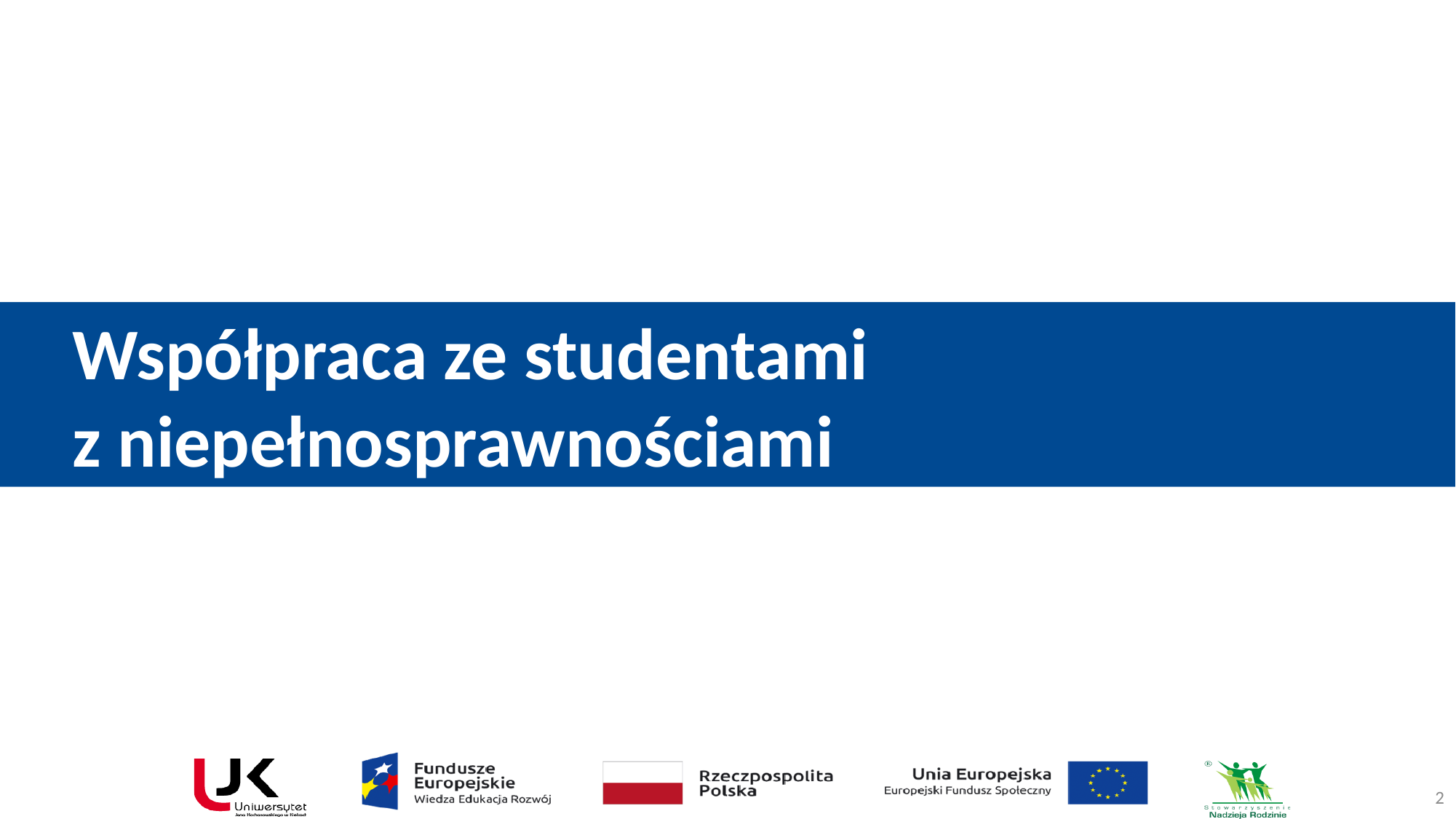

# Współpraca ze studentami z niepełnosprawnościami
2